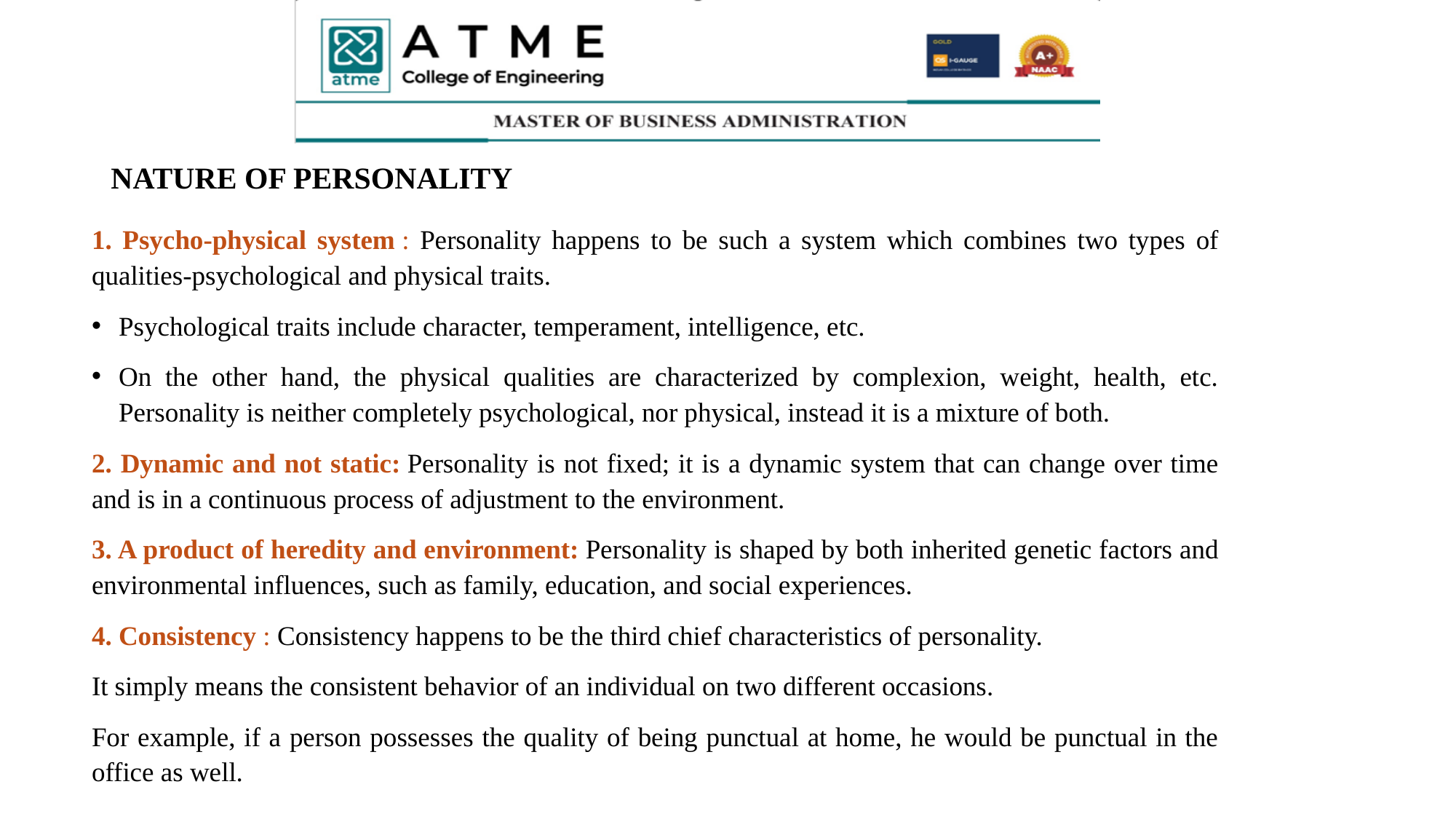

# NATURE OF PERSONALITY
1. Psycho-physical system : Personality happens to be such a system which combines two types of qualities-psychological and physical traits.
Psychological traits include character, temperament, intelligence, etc.
On the other hand, the physical qualities are characterized by complexion, weight, health, etc. Personality is neither completely psychological, nor physical, instead it is a mixture of both.
2. Dynamic and not static: Personality is not fixed; it is a dynamic system that can change over time and is in a continuous process of adjustment to the environment.
3. A product of heredity and environment: Personality is shaped by both inherited genetic factors and environmental influences, such as family, education, and social experiences.
4. Consistency : Consistency happens to be the third chief characteristics of personality.
It simply means the consistent behavior of an individual on two different occasions.
For example, if a person possesses the quality of being punctual at home, he would be punctual in the office as well.